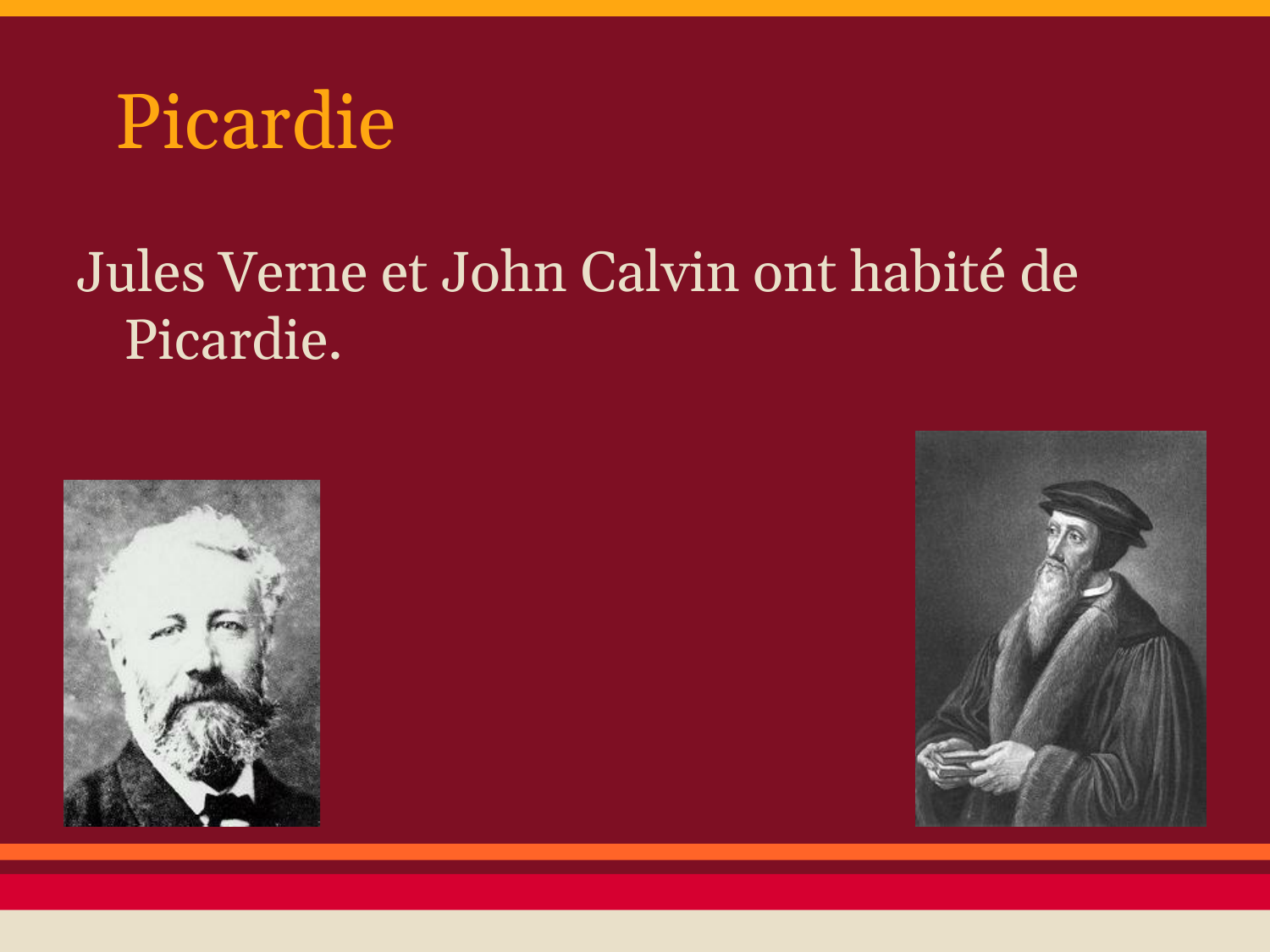

# Picardie
Jules Verne et John Calvin ont habité de Picardie.